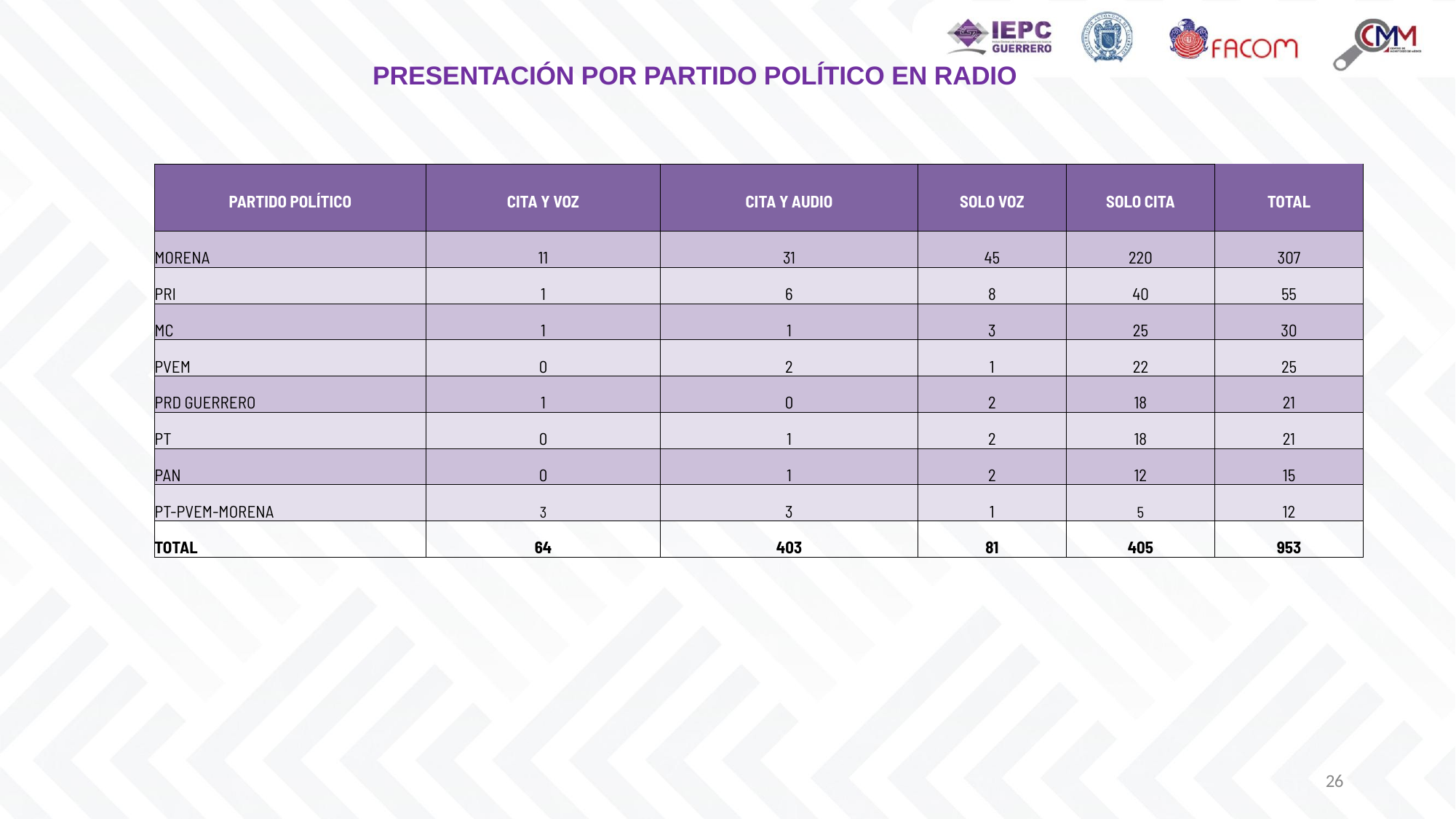

PRESENTACIÓN POR PARTIDO POLÍTICO EN RADIO
| PARTIDO POLÍTICO | CITA Y VOZ | CITA Y AUDIO | SOLO VOZ | SOLO CITA | TOTAL |
| --- | --- | --- | --- | --- | --- |
| MORENA | 11 | 31 | 45 | 220 | 307 |
| PRI | 1 | 6 | 8 | 40 | 55 |
| MC | 1 | 1 | 3 | 25 | 30 |
| PVEM | 0 | 2 | 1 | 22 | 25 |
| PRD GUERRERO | 1 | 0 | 2 | 18 | 21 |
| PT | 0 | 1 | 2 | 18 | 21 |
| PAN | 0 | 1 | 2 | 12 | 15 |
| PT-PVEM-MORENA | 3 | 3 | 1 | 5 | 12 |
| TOTAL | 64 | 403 | 81 | 405 | 953 |
26